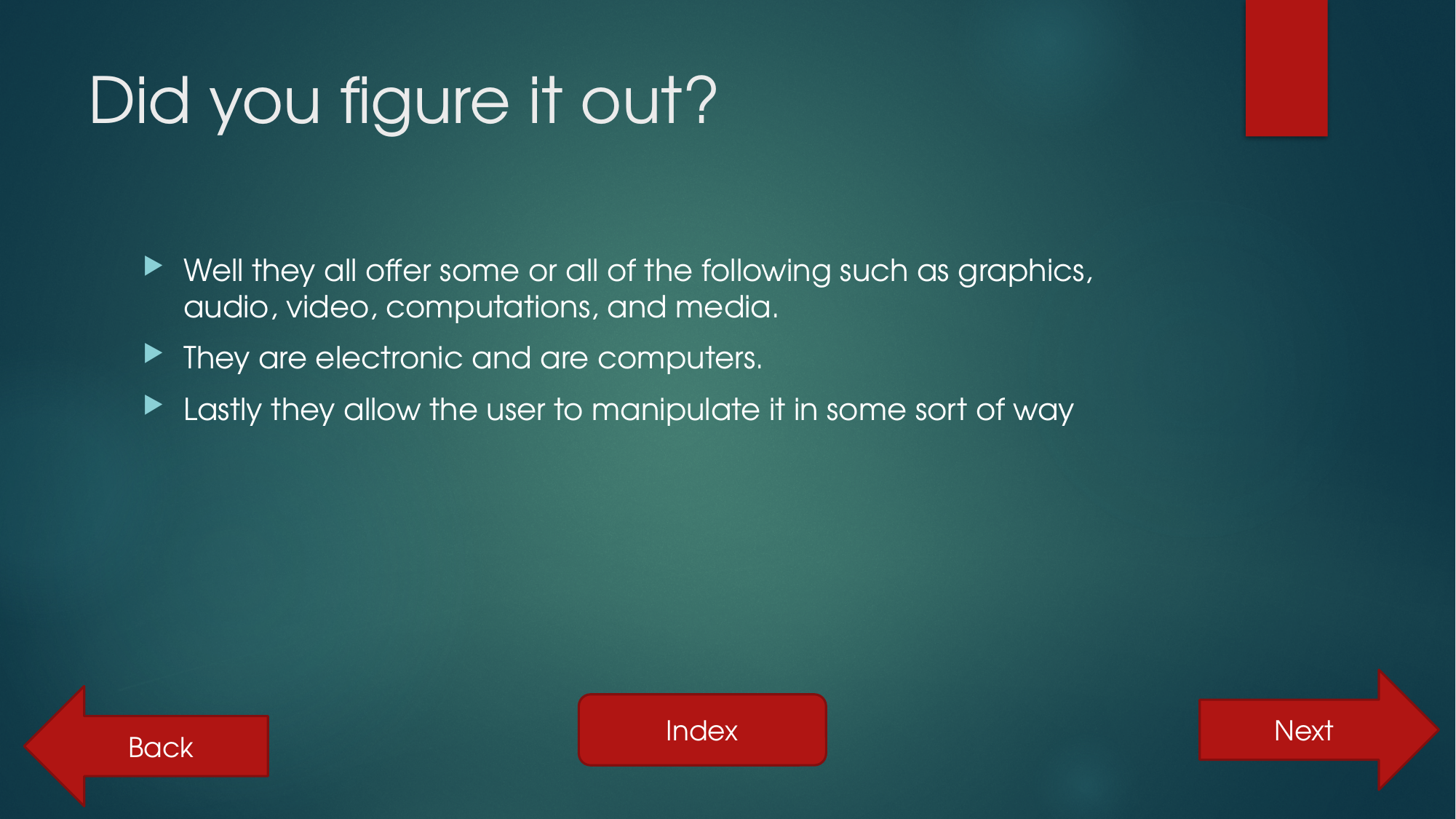

# Did you figure it out?
Well they all offer some or all of the following such as graphics, audio, video, computations, and media.
They are electronic and are computers.
Lastly they allow the user to manipulate it in some sort of way

Next
Back
Index